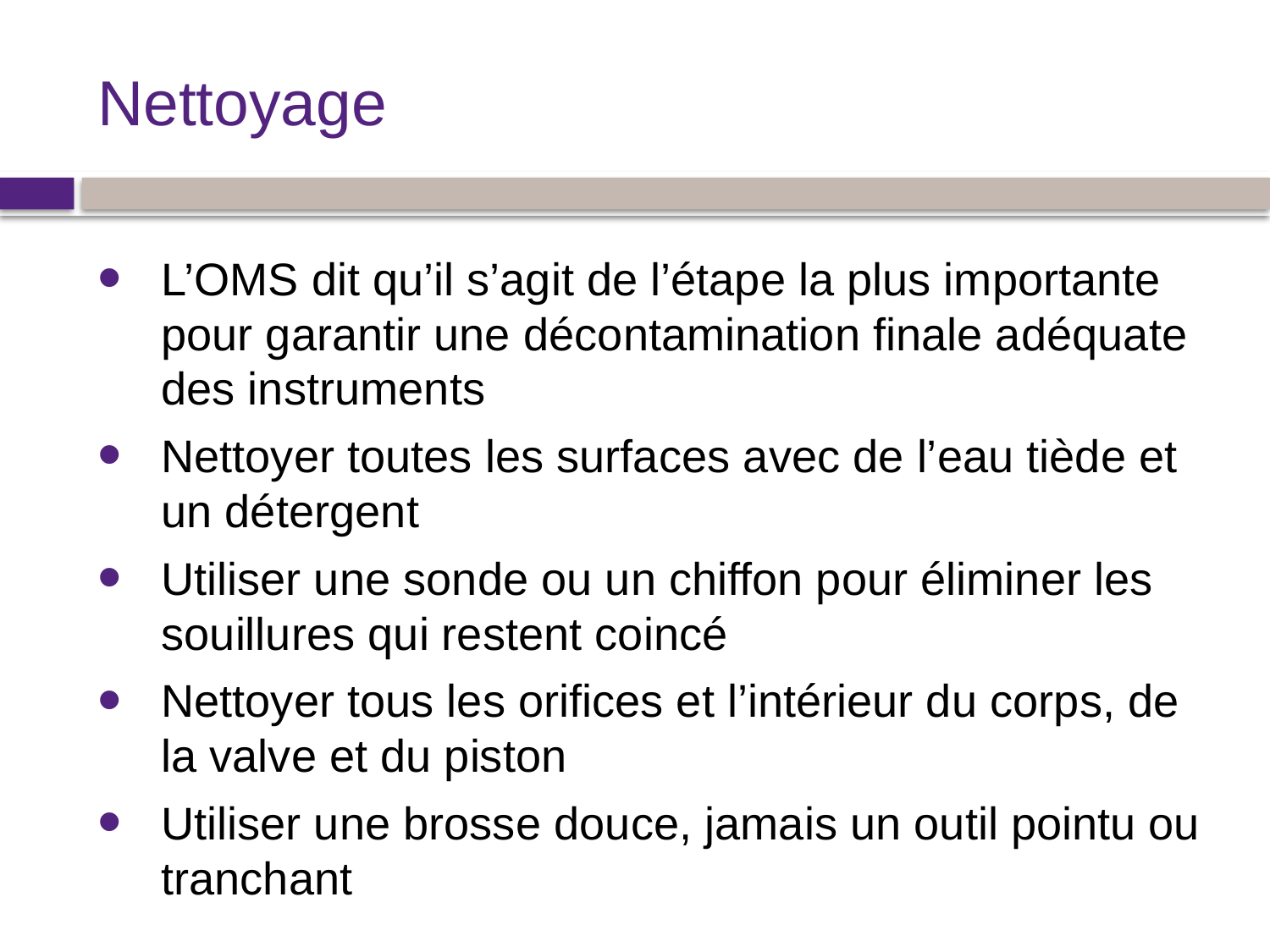

# Nettoyage
L’OMS dit qu’il s’agit de l’étape la plus importante pour garantir une décontamination finale adéquate des instruments
Nettoyer toutes les surfaces avec de l’eau tiède et un détergent
Utiliser une sonde ou un chiffon pour éliminer les souillures qui restent coincé
Nettoyer tous les orifices et l’intérieur du corps, de la valve et du piston
Utiliser une brosse douce, jamais un outil pointu ou tranchant